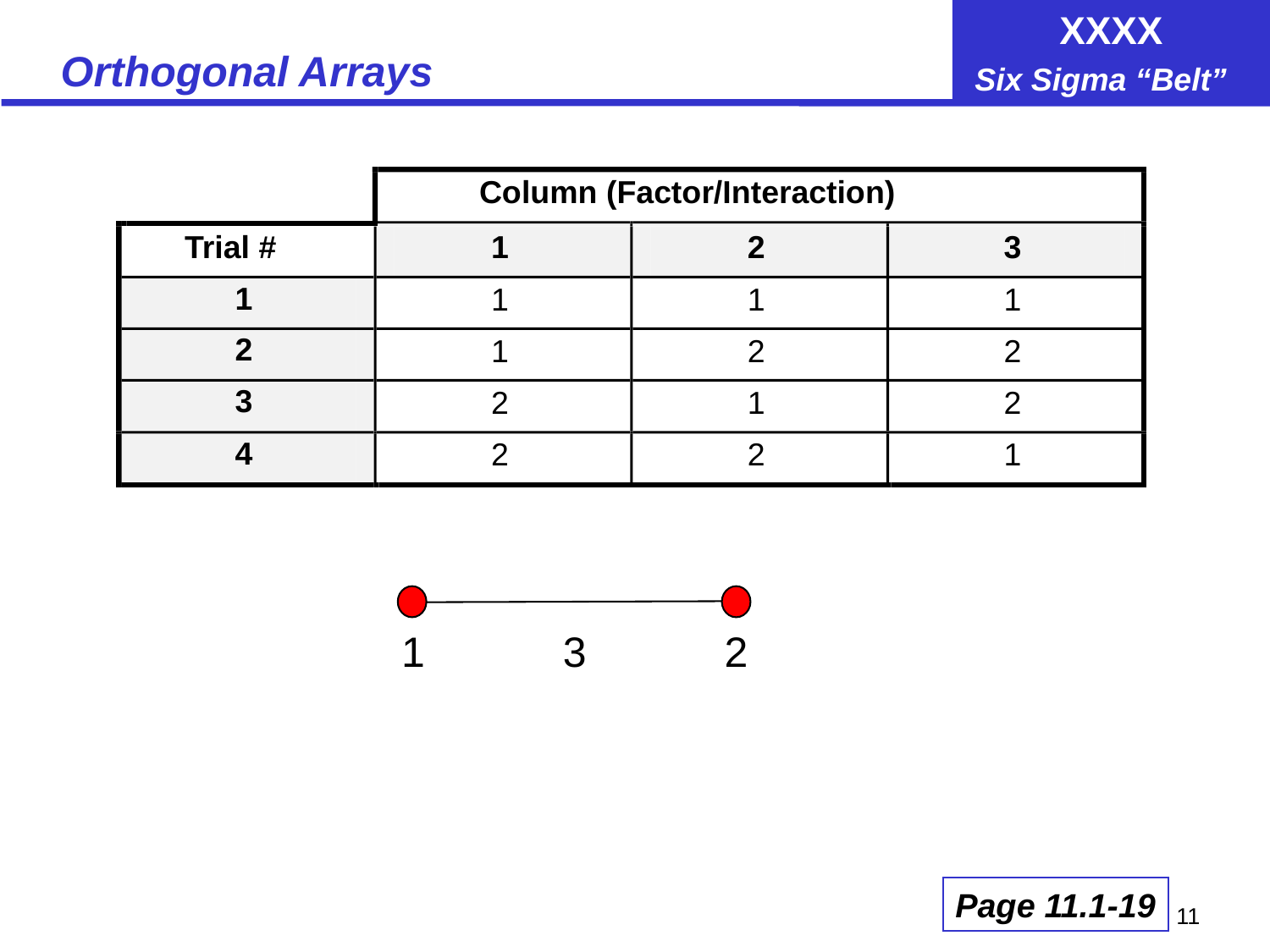

# Orthogonal Arrays

Column (Factor/Interaction)

Trial #

1

2

3

1

1

1

1

2

1

2

2

3

2

1

2

4

2

2

1

1
3
2
Page 11.1-19